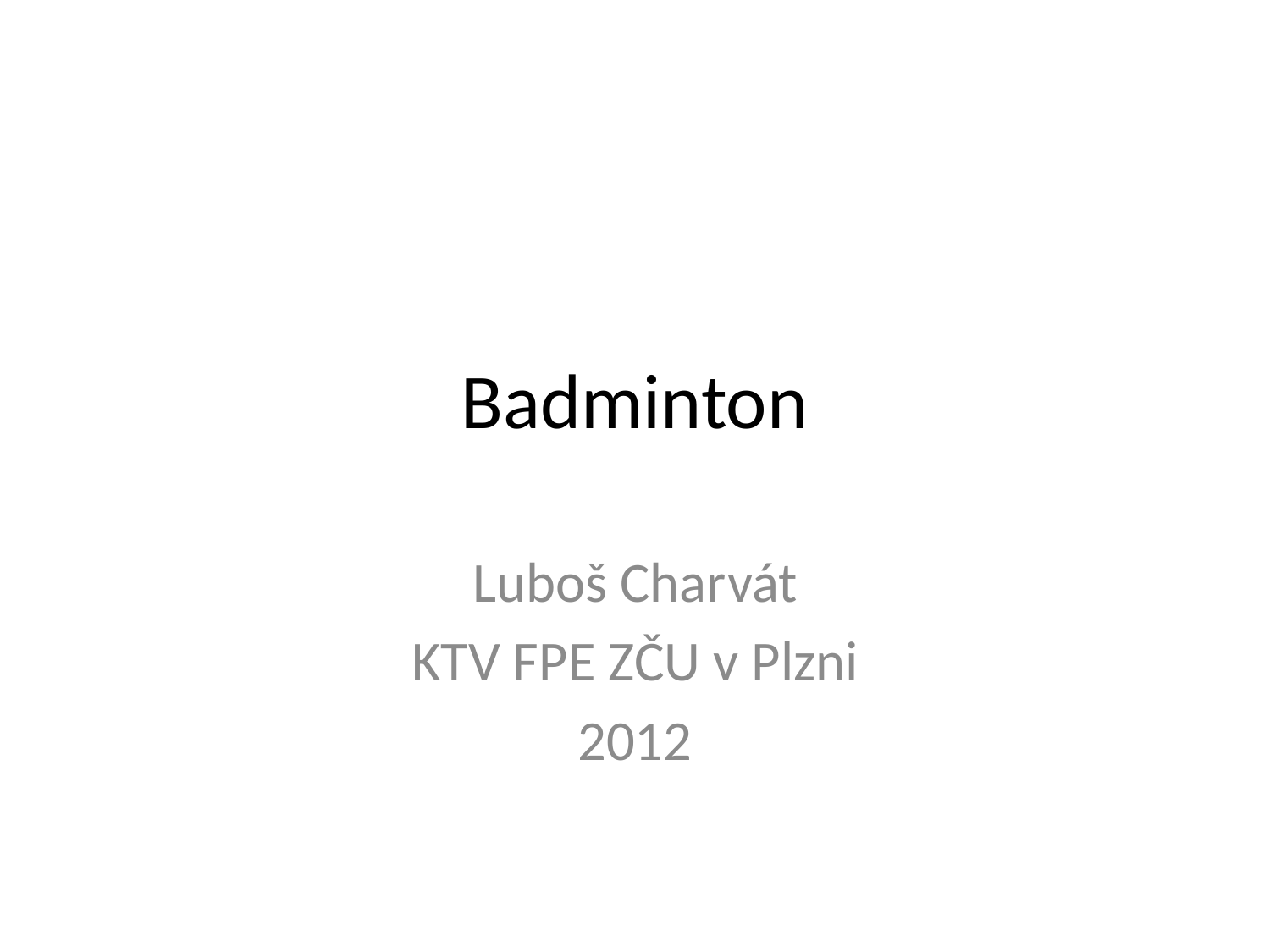

# Badminton
Luboš Charvát
KTV FPE ZČU v Plzni
2012